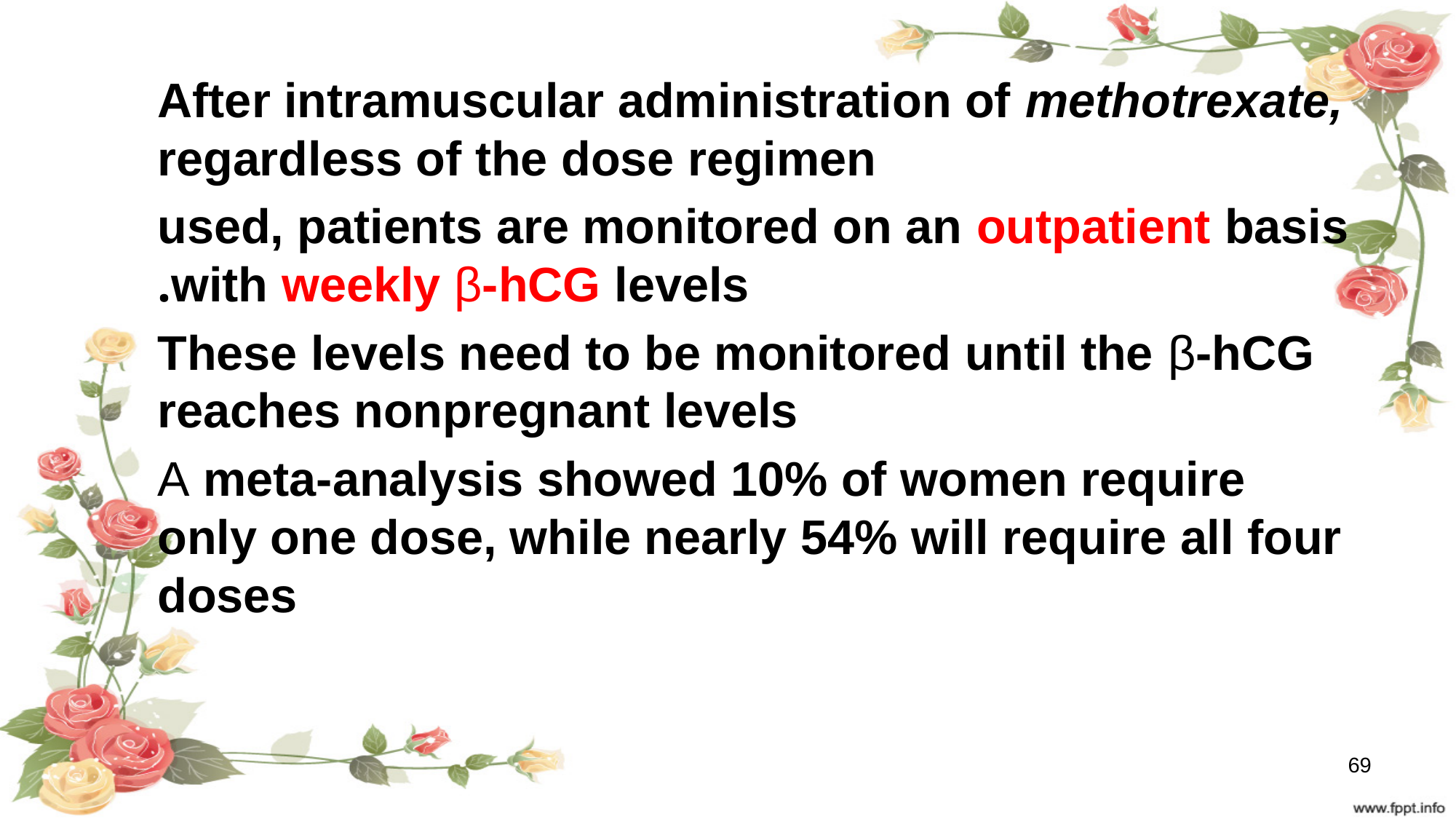

After intramuscular administration of methotrexate, regardless of the dose regimen
used, patients are monitored on an outpatient basis with weekly β-hCG levels.
These levels need to be monitored until the β-hCG reaches nonpregnant levels
A meta-analysis showed 10% of women require only one dose, while nearly 54% will require all four doses
69